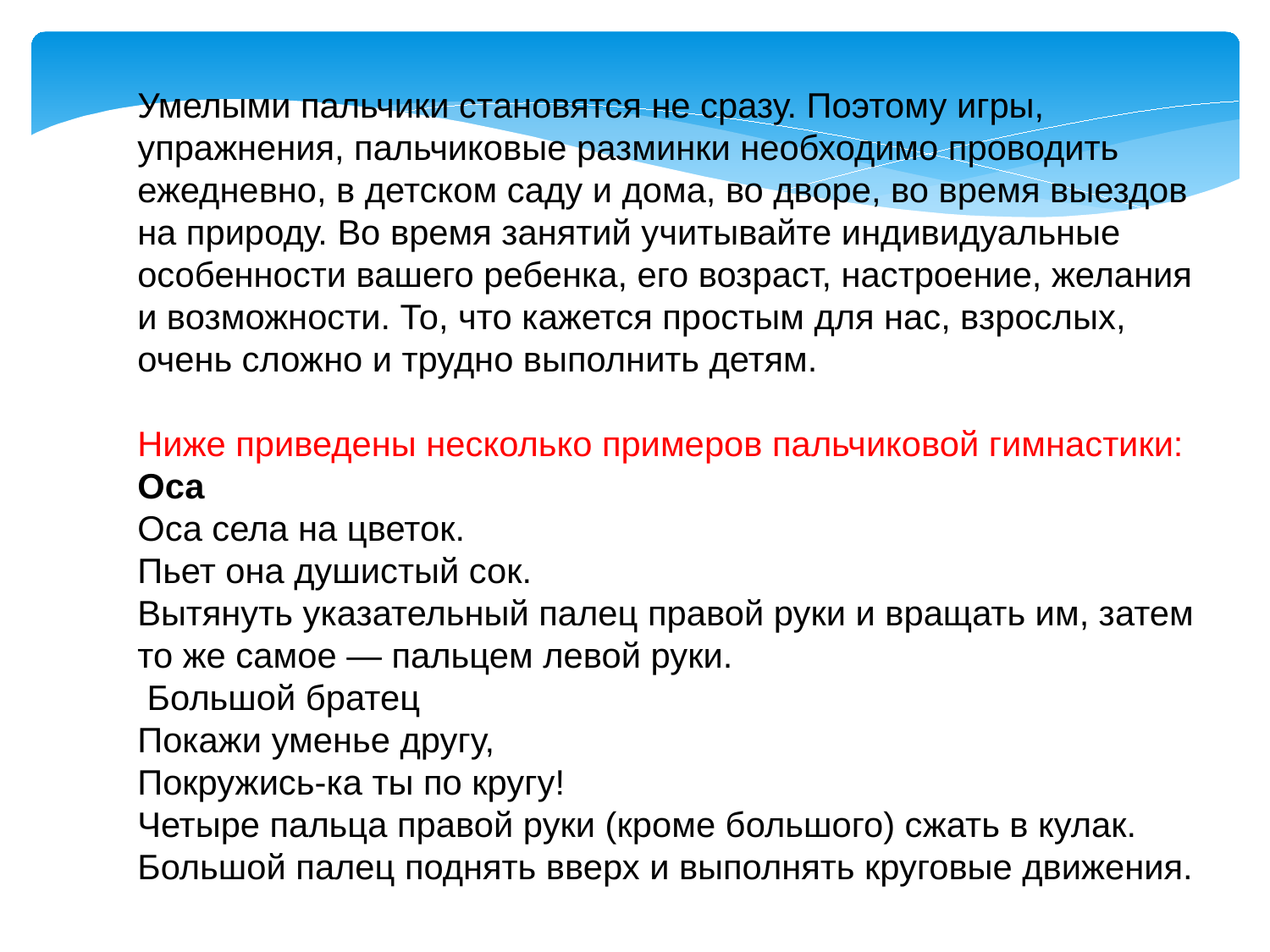

Умелыми пальчики становятся не сразу. Поэтому игры, упражнения, пальчиковые разминки необходимо проводить ежедневно, в детском саду и дома, во дворе, во время выездов на природу. Во время занятий учитывайте индивидуальные особенности вашего ребенка, его возраст, настроение, желания и возможности. То, что кажется простым для нас, взрослых, очень сложно и трудно выполнить детям.

Ниже приведены несколько примеров пальчиковой гимнастики:
Оса
Оса села на цветок.  
Пьет она душистый сок. 
Вытянуть указательный палец правой руки и вращать им, затем то же самое — пальцем левой руки. 
 Большой братец  
Покажи уменье другу,  
Покружись-ка ты по кругу! 
Четыре пальца правой руки (кроме большого) сжать в кулак. Большой палец поднять вверх и выполнять круговые движения.